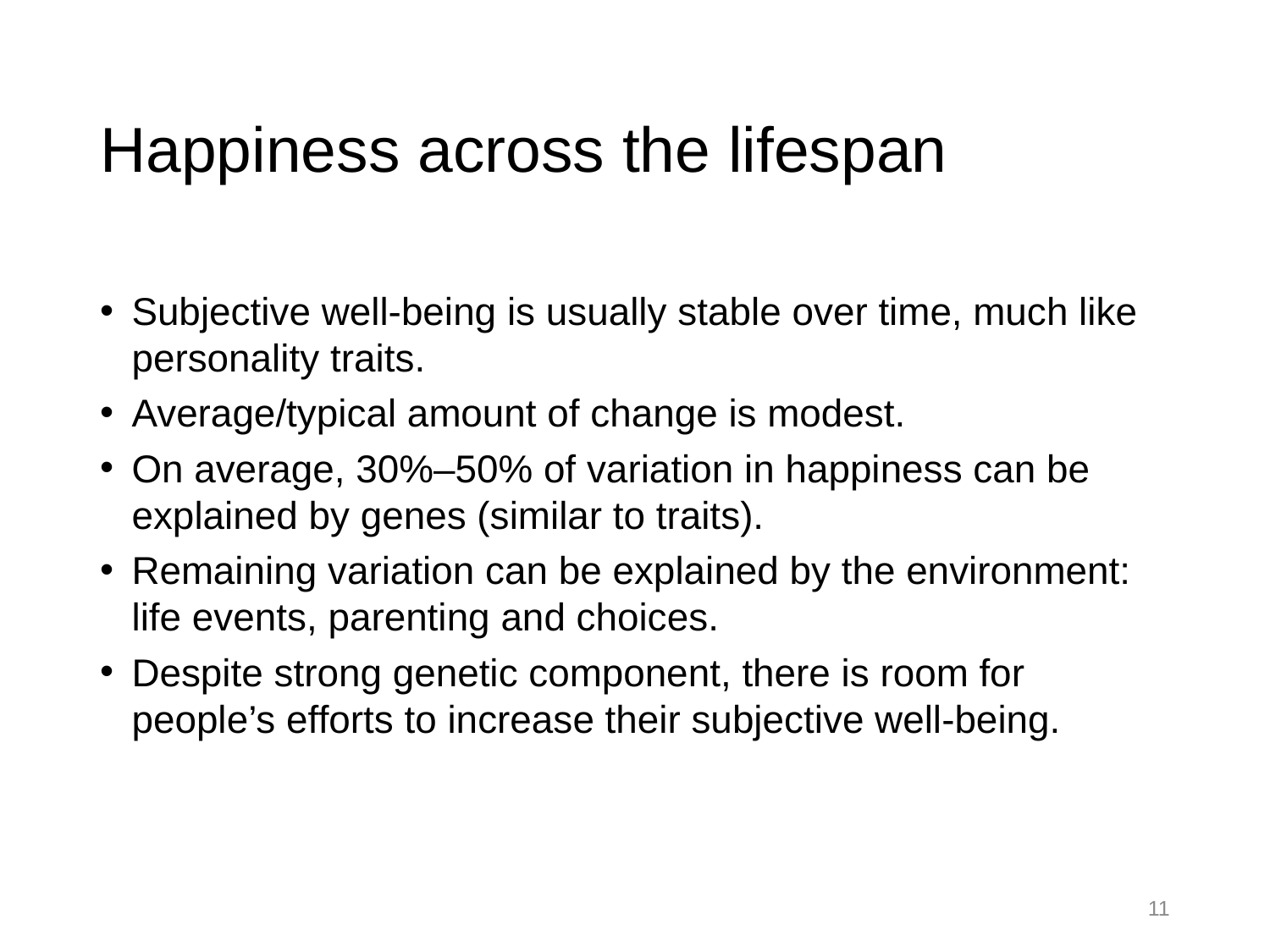

# Happiness across the lifespan
Subjective well-being is usually stable over time, much like personality traits.
Average/typical amount of change is modest.
On average, 30%–50% of variation in happiness can be explained by genes (similar to traits).
Remaining variation can be explained by the environment: life events, parenting and choices.
Despite strong genetic component, there is room for people’s efforts to increase their subjective well-being.
11